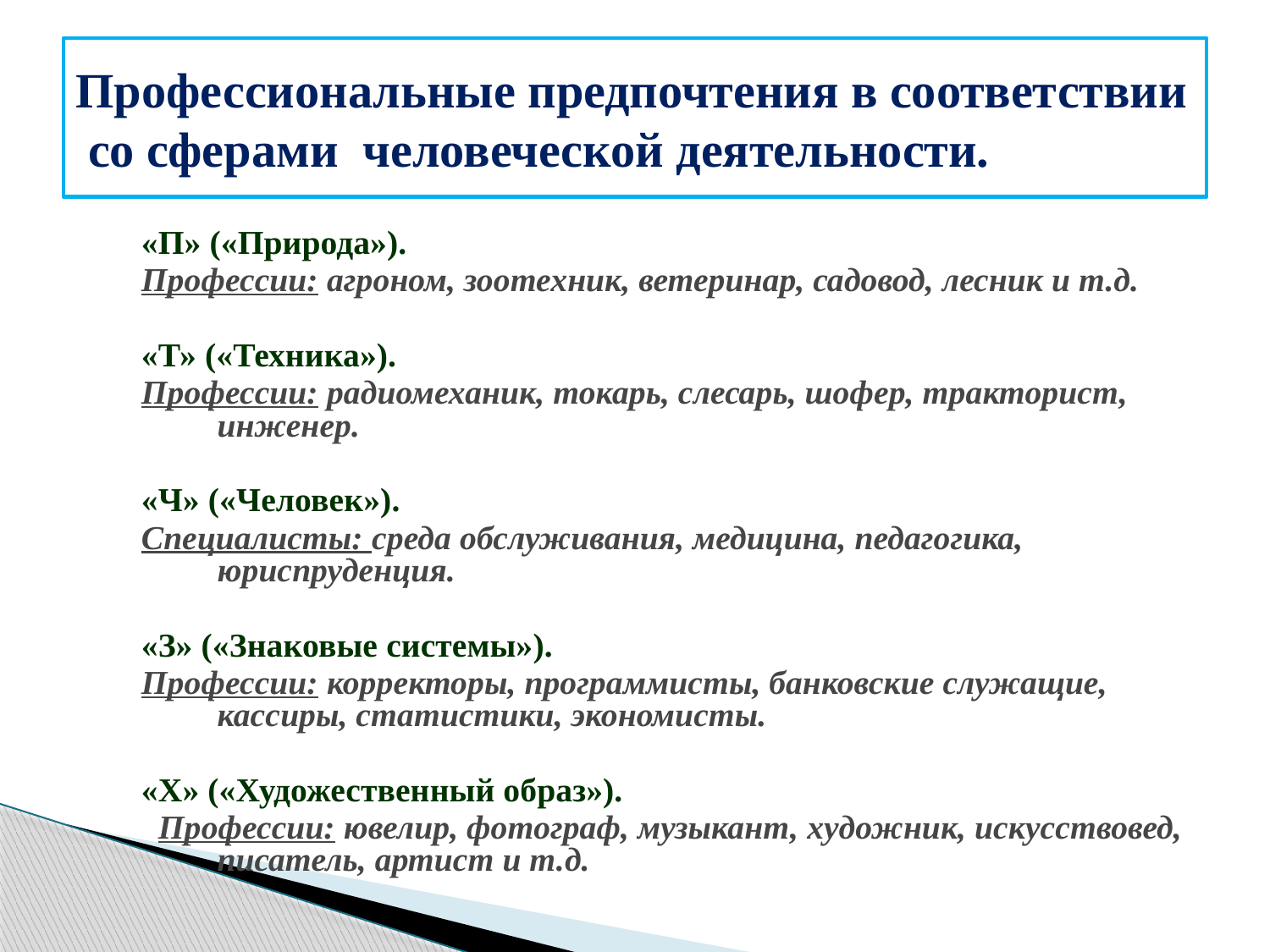

# Профессиональные предпочтения в соответствии  со сферами  человеческой деятельности.
«П» («Природа»).
Профессии: агроном, зоотехник, ветеринар, садовод, лесник и т.д.

«Т» («Техника»).
Профессии: радиомеханик, токарь, слесарь, шофер, тракторист, инженер.

«Ч» («Человек»).
Специалисты: среда обслуживания, медицина, педагогика, юриспруденция.

«З» («Знаковые системы»).
Профессии: корректоры, программисты, банковские служащие, кассиры, статистики, экономисты.

«Х» («Художественный образ»).
  Профессии: ювелир, фотограф, музыкант, художник, искусствовед, писатель, артист и т.д.